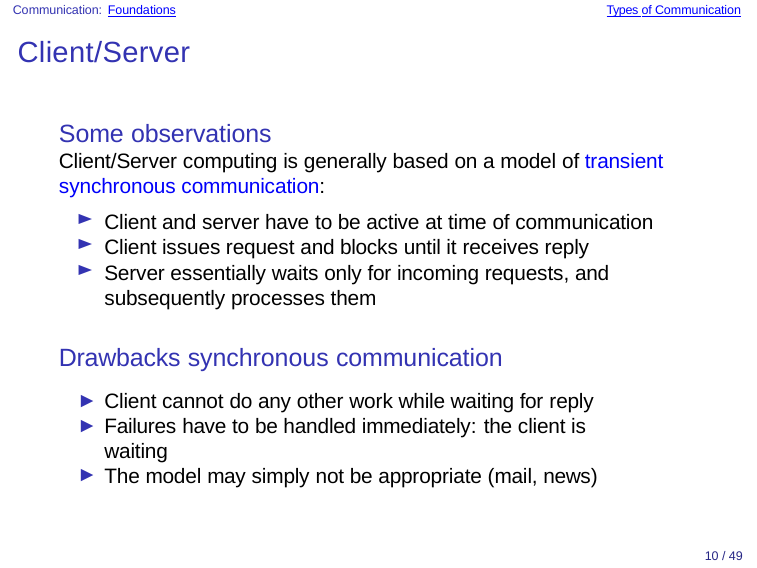

Communication: Foundations
Types of Communication
Client/Server

Some observations
Client/Server computing is generally based on a model of transient  synchronous communication:
Client and server have to be active at time of communication
Client issues request and blocks until it receives reply
Server essentially waits only for incoming requests, and  subsequently processes them

Drawbacks synchronous communication
Client cannot do any other work while waiting for reply
Failures have to be handled immediately: the client is waiting
The model may simply not be appropriate (mail, news)
10 / 49